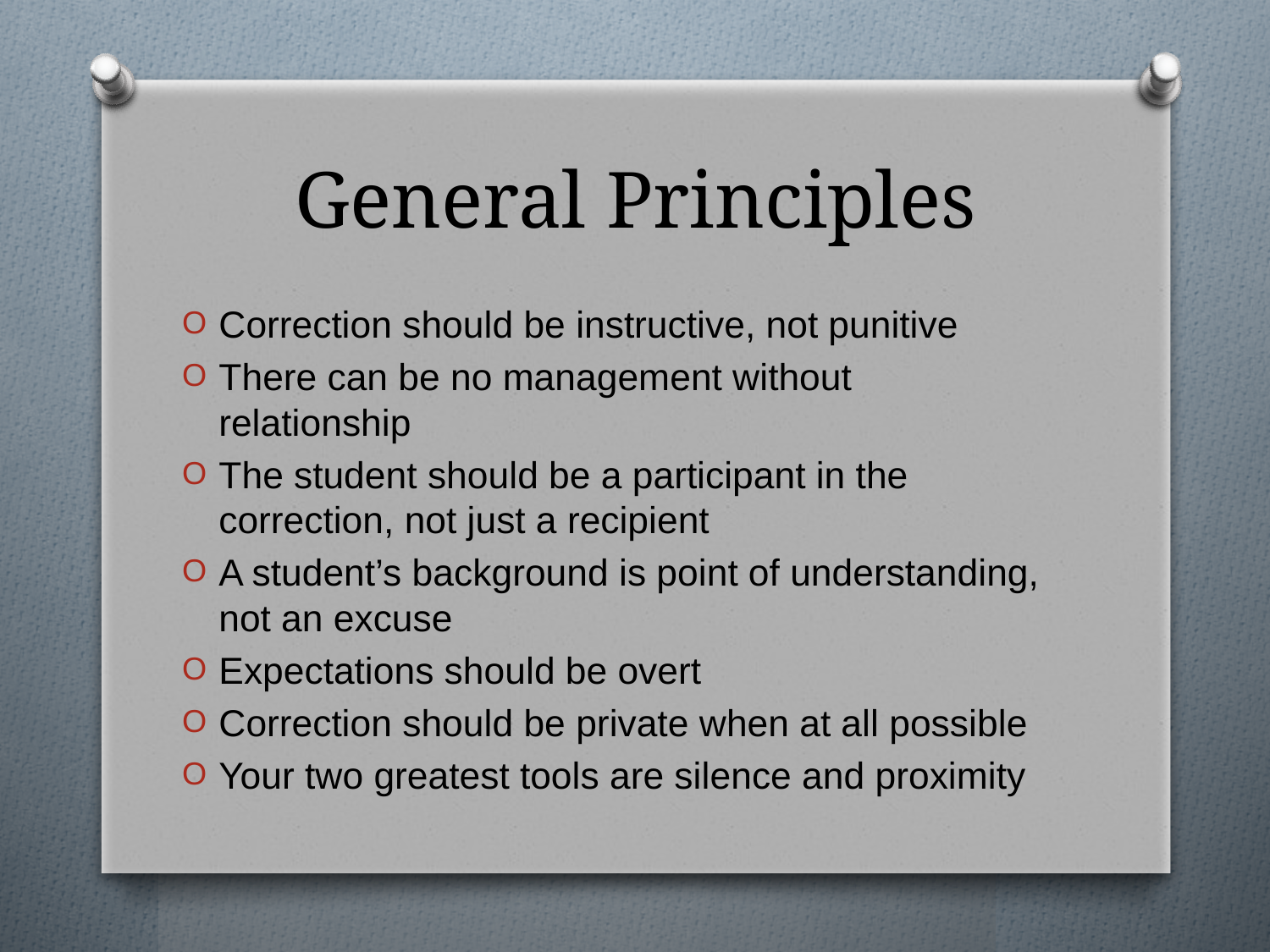

# General Principles
Correction should be instructive, not punitive
There can be no management without relationship
The student should be a participant in the correction, not just a recipient
A student’s background is point of understanding, not an excuse
Expectations should be overt
Correction should be private when at all possible
Your two greatest tools are silence and proximity